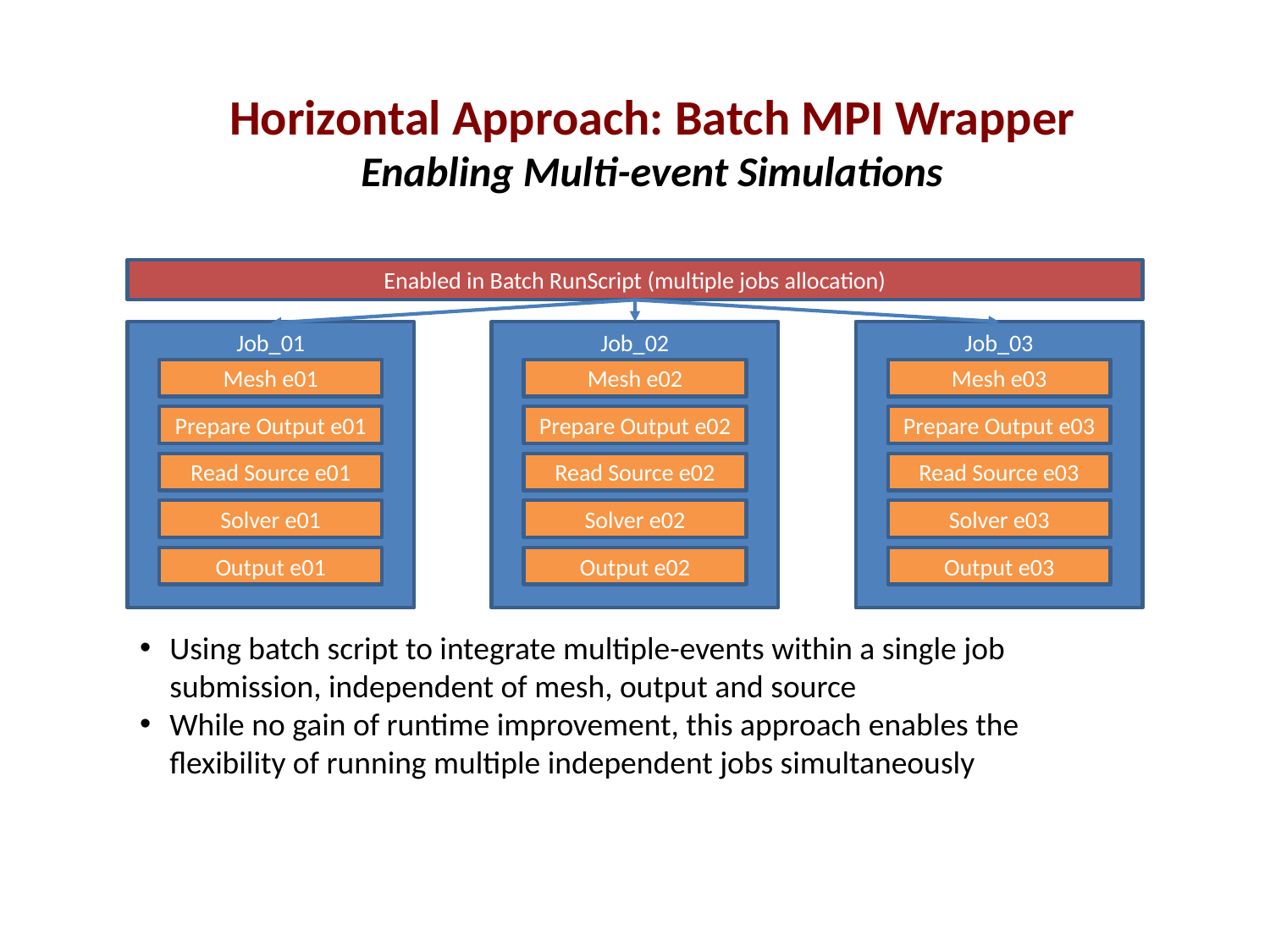

# Horizontal Approach: Batch MPI Wrapper Enabling Multi-event Simulations
Enabled in Batch RunScript (multiple jobs allocation)
Job_03
Mesh e03
Prepare Output e03
Read Source e03
Solver e03
Output e03
Job_02
Mesh e02
Prepare Output e02
Read Source e02
Solver e02
Output e02
Job_01
Mesh e01
Prepare Output e01
Read Source e01
Solver e01
Output e01
Using batch script to integrate multiple-events within a single job submission, independent of mesh, output and source
While no gain of runtime improvement, this approach enables the flexibility of running multiple independent jobs simultaneously